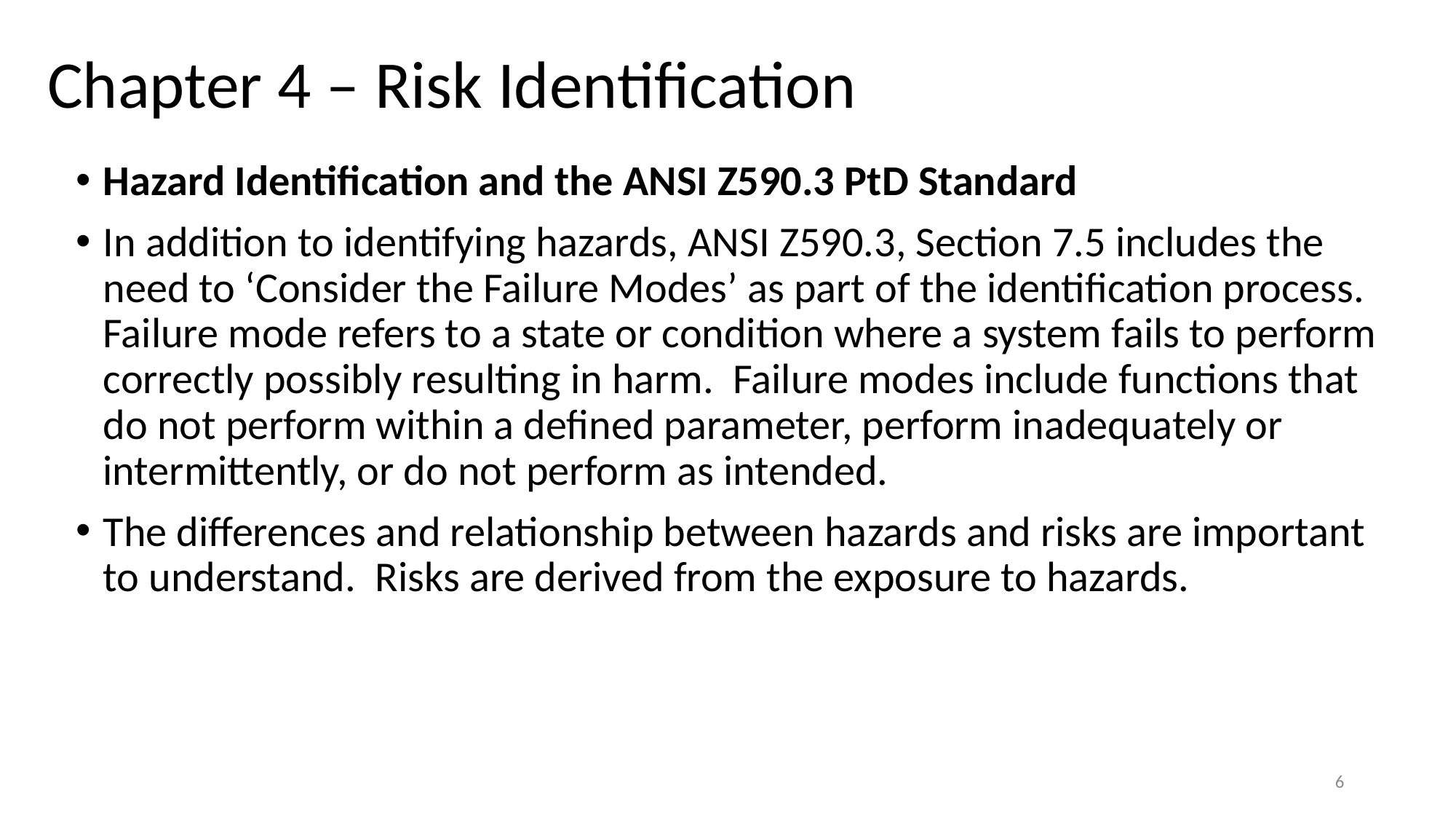

# Chapter 4 – Risk Identification
Hazard Identification and the ANSI Z590.3 PtD Standard
In addition to identifying hazards, ANSI Z590.3, Section 7.5 includes the need to ‘Consider the Failure Modes’ as part of the identification process. Failure mode refers to a state or condition where a system fails to perform correctly possibly resulting in harm.  Failure modes include functions that do not perform within a defined parameter, perform inadequately or intermittently, or do not perform as intended.
The differences and relationship between hazards and risks are important to understand.  Risks are derived from the exposure to hazards.
6